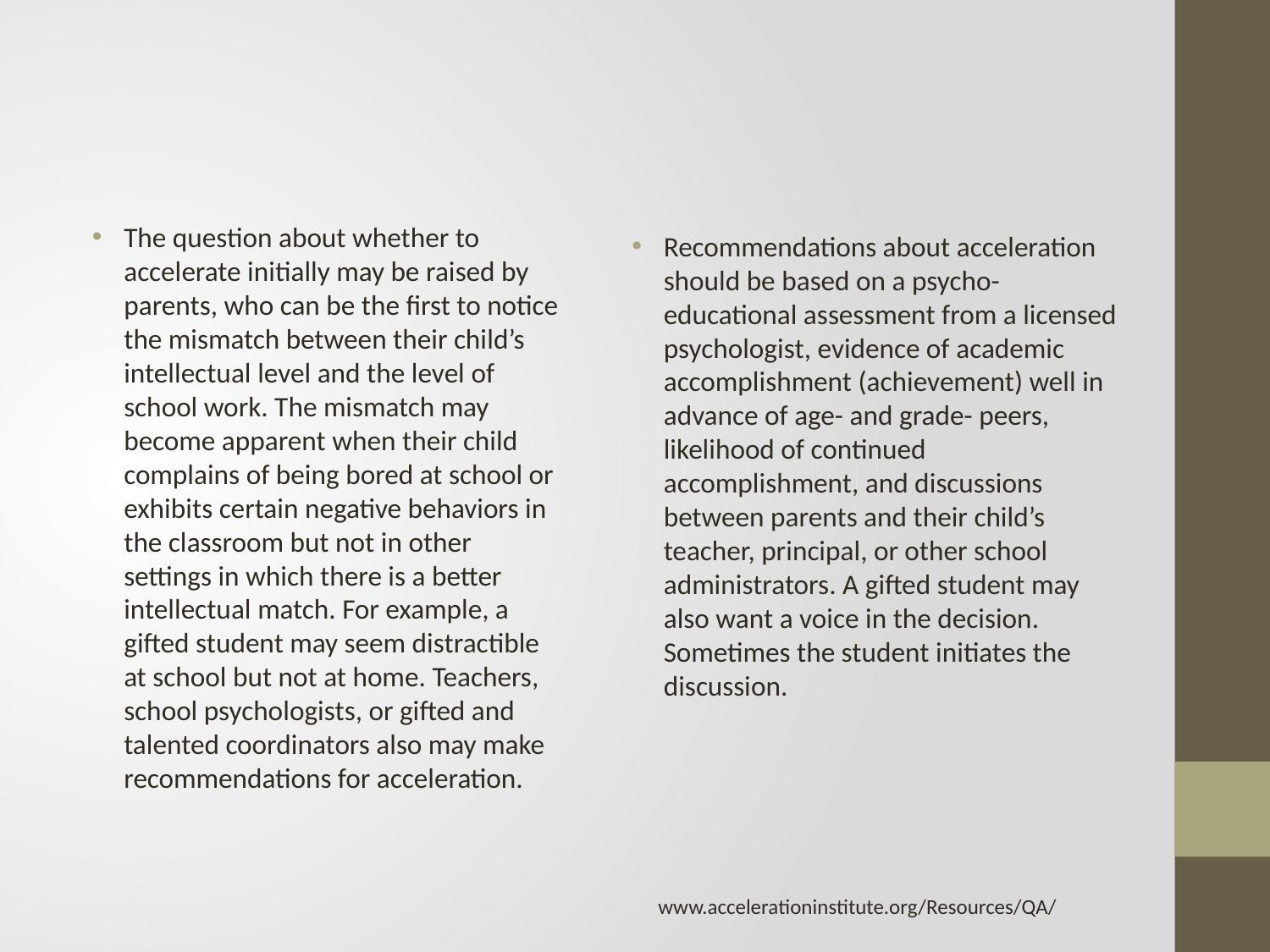

#
The question about whether to accelerate initially may be raised by parents, who can be the first to notice the mismatch between their child’s intellectual level and the level of school work. The mismatch may become apparent when their child complains of being bored at school or exhibits certain negative behaviors in the classroom but not in other settings in which there is a better intellectual match. For example, a gifted student may seem distractible at school but not at home. Teachers, school psychologists, or gifted and talented coordinators also may make recommendations for acceleration.
Recommendations about acceleration should be based on a psycho-educational assessment from a licensed psychologist, evidence of academic accomplishment (achievement) well in advance of age- and grade- peers, likelihood of continued accomplishment, and discussions between parents and their child’s teacher, principal, or other school administrators. A gifted student may also want a voice in the decision. Sometimes the student initiates the discussion.
www.accelerationinstitute.org/Resources/QA/